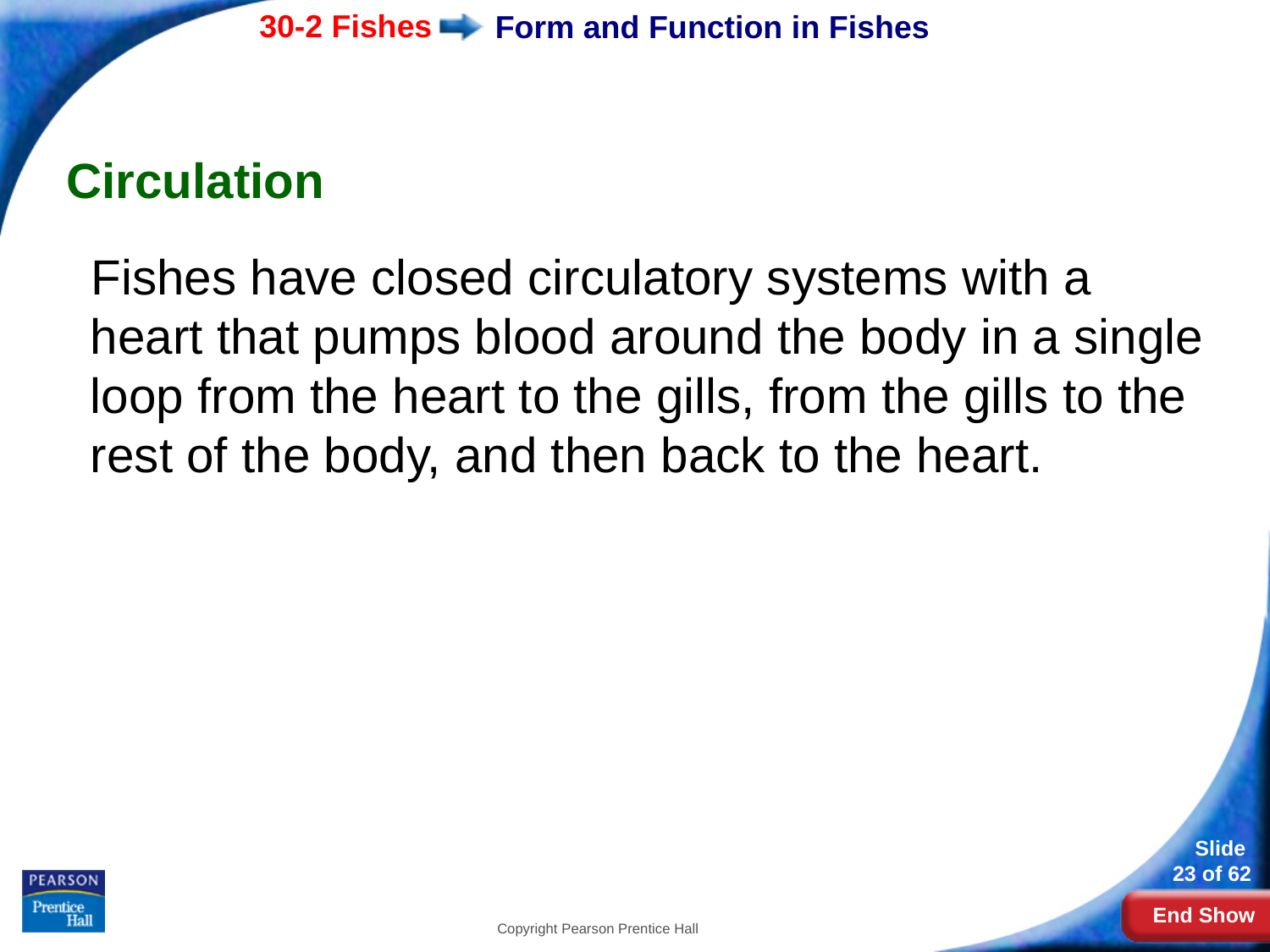

# Form and Function in Fishes
Circulation
Fishes have closed circulatory systems with a heart that pumps blood around the body in a single loop from the heart to the gills, from the gills to the rest of the body, and then back to the heart.

Copyright Pearson Prentice Hall